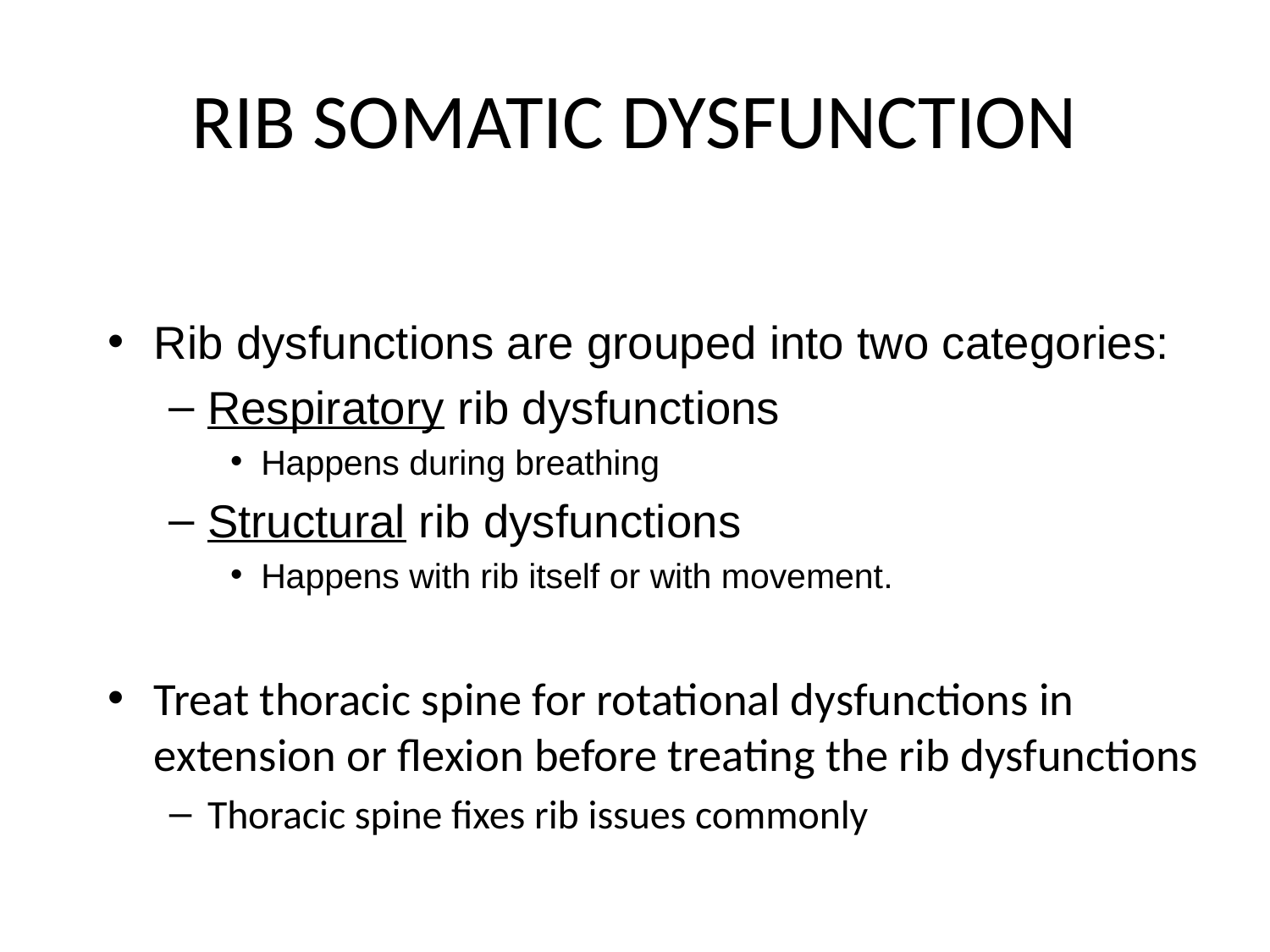

# RIB SOMATIC DYSFUNCTION
Rib dysfunctions are grouped into two categories:
Respiratory rib dysfunctions
Happens during breathing
Structural rib dysfunctions
Happens with rib itself or with movement.

Treat thoracic spine for rotational dysfunctions in extension or flexion before treating the rib dysfunctions
Thoracic spine fixes rib issues commonly